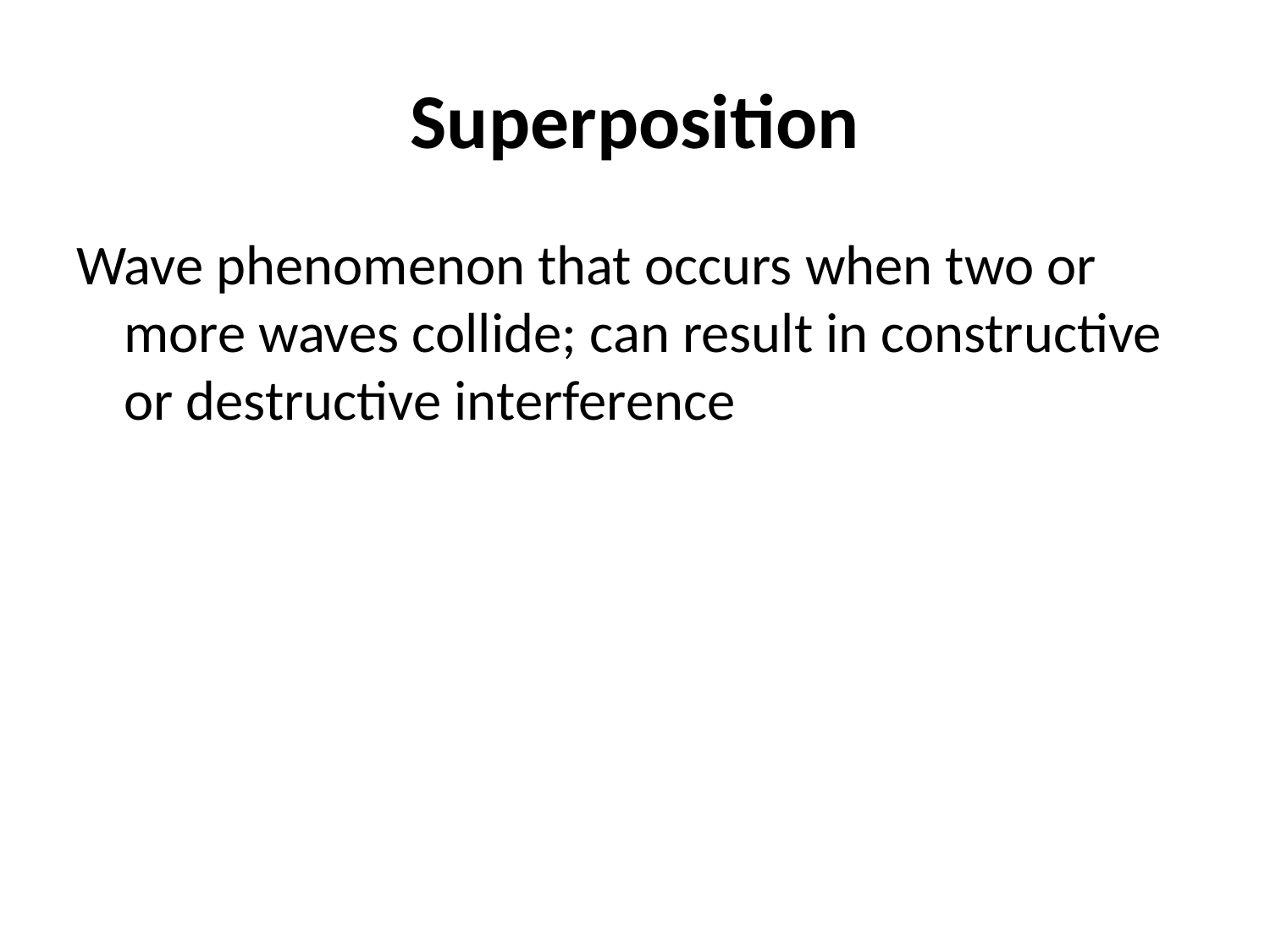

# Superposition
Wave phenomenon that occurs when two or more waves collide; can result in constructive or destructive interference